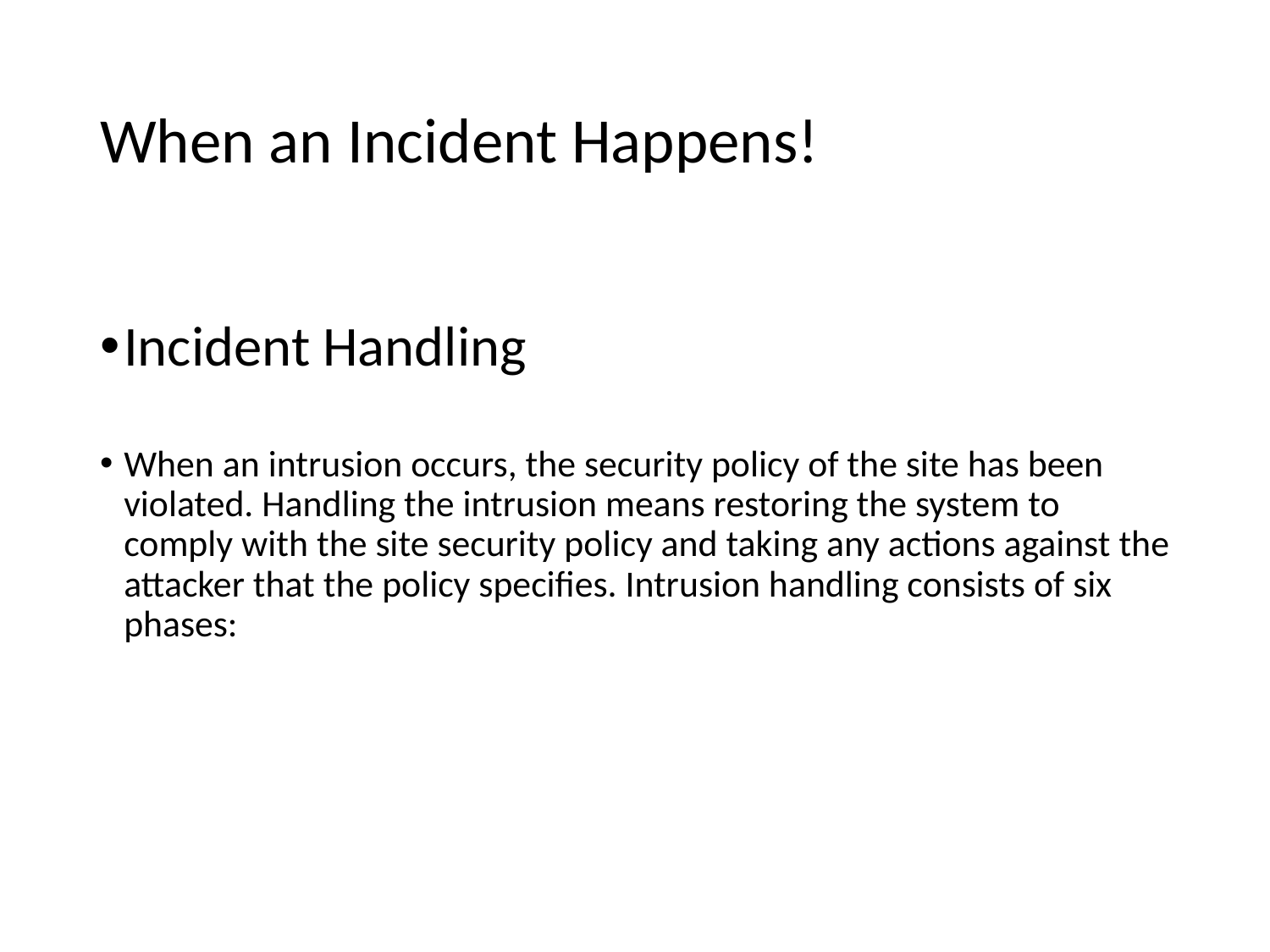

# When an Incident Happens!

Incident Handling

When an intrusion occurs, the security policy of the site has been violated. Handling the intrusion means restoring the system to comply with the site security policy and taking any actions against the attacker that the policy specifies. Intrusion handling consists of six phases: